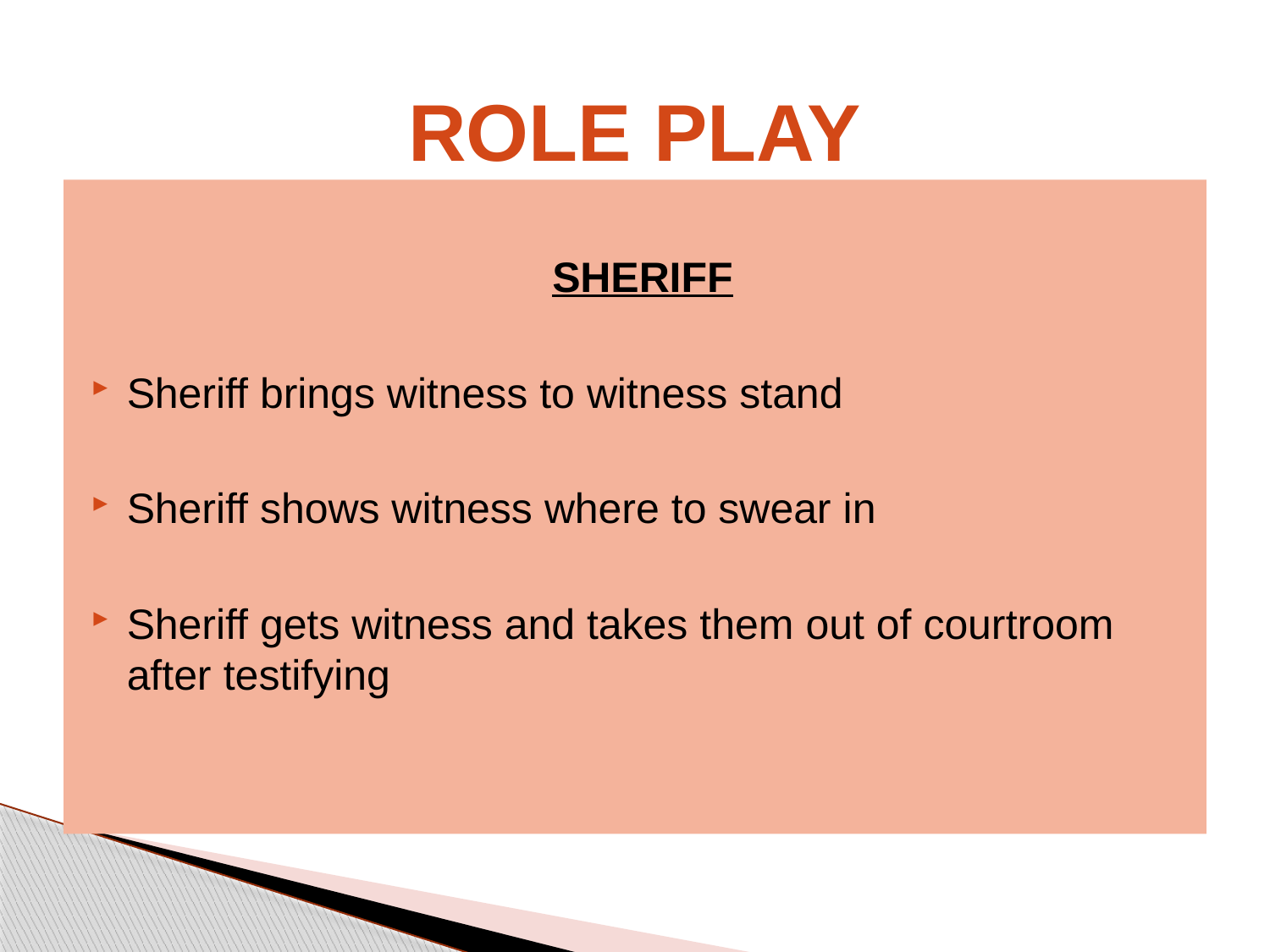

# ROLE PLAY

SHERIFF

Sheriff brings witness to witness stand

Sheriff shows witness where to swear in

Sheriff gets witness and takes them out of courtroom after testifying